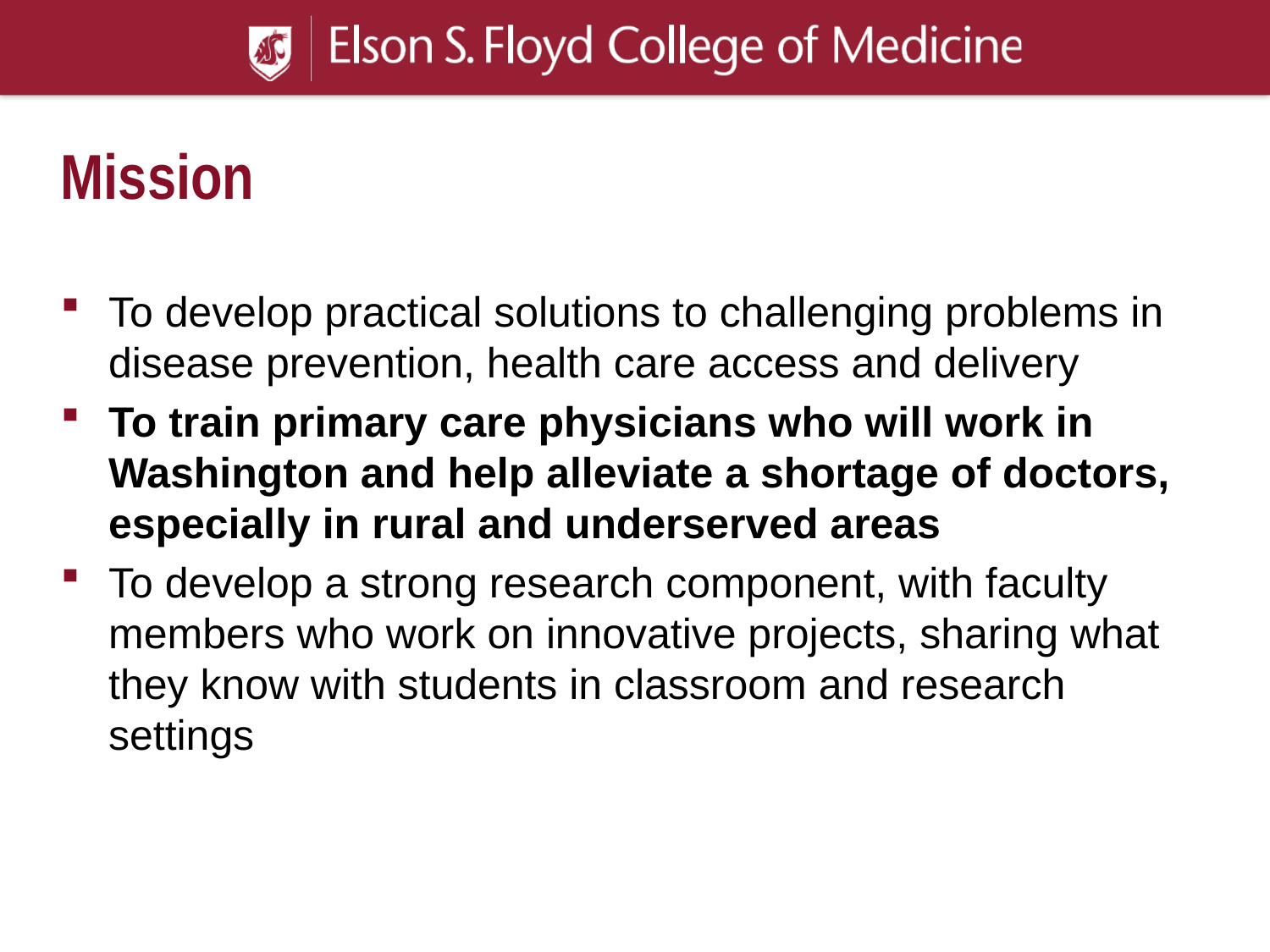

# Mission
To develop practical solutions to challenging problems in disease prevention, health care access and delivery
To train primary care physicians who will work in Washington and help alleviate a shortage of doctors, especially in rural and underserved areas
To develop a strong research component, with faculty members who work on innovative projects, sharing what they know with students in classroom and research settings